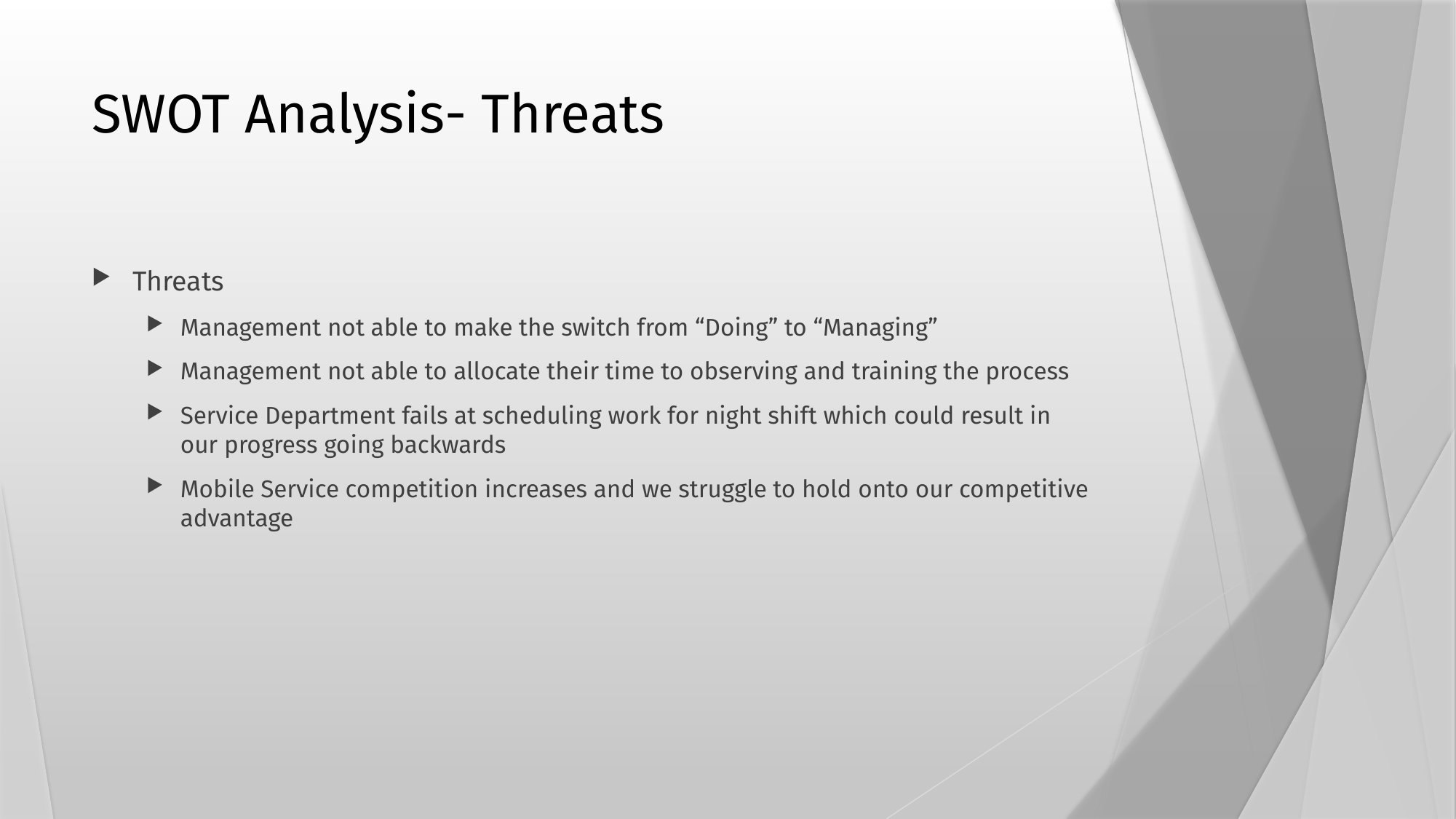

# SWOT Analysis- Threats
Threats
Management not able to make the switch from “Doing” to “Managing”
Management not able to allocate their time to observing and training the process
Service Department fails at scheduling work for night shift which could result in our progress going backwards
Mobile Service competition increases and we struggle to hold onto our competitive advantage